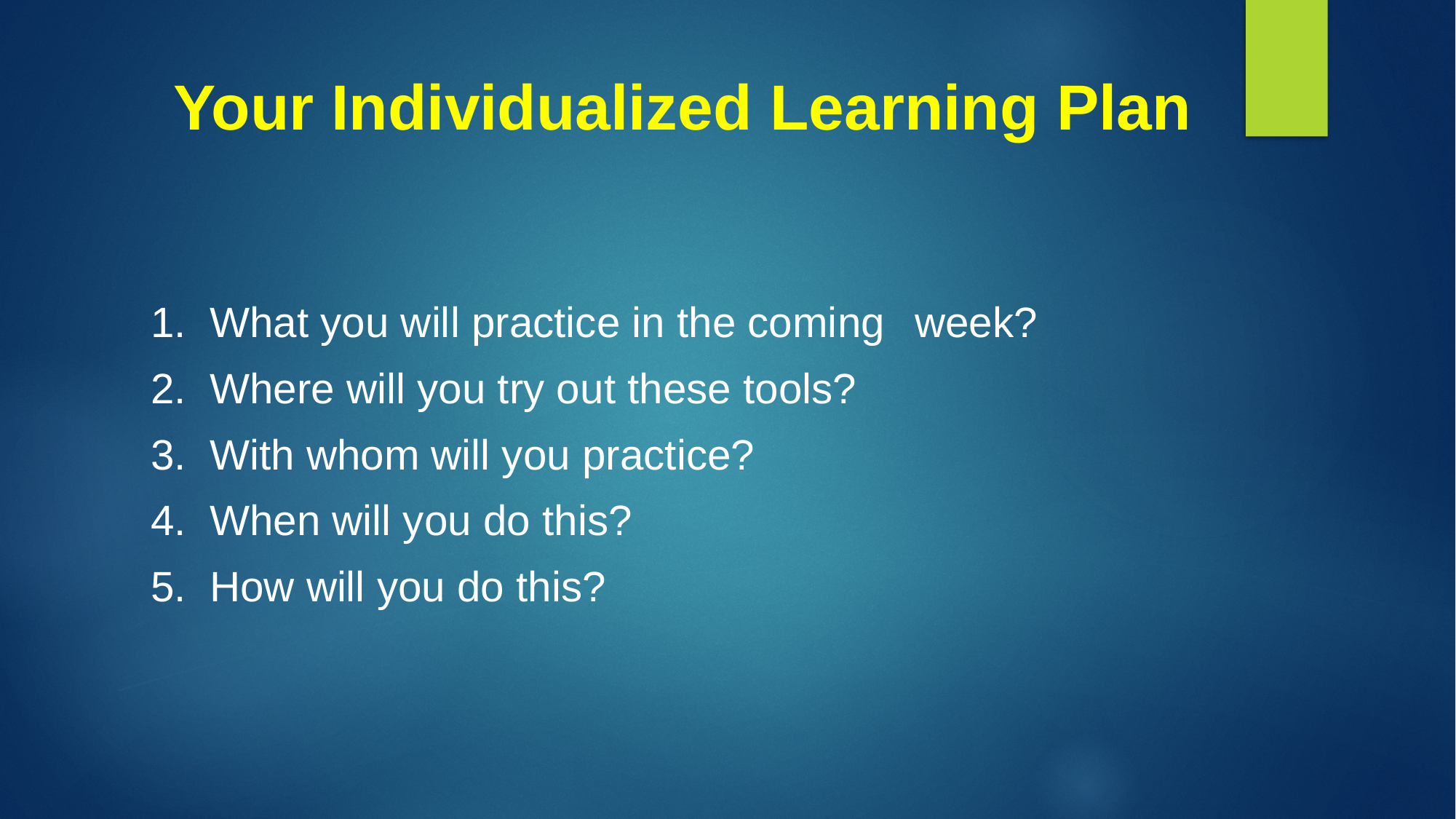

# Your Individualized Learning Plan

1.  What you will practice in the coming 	week?
2.  Where will you try out these tools?
3.  With whom will you practice?
4.  When will you do this?
5.  How will you do this?